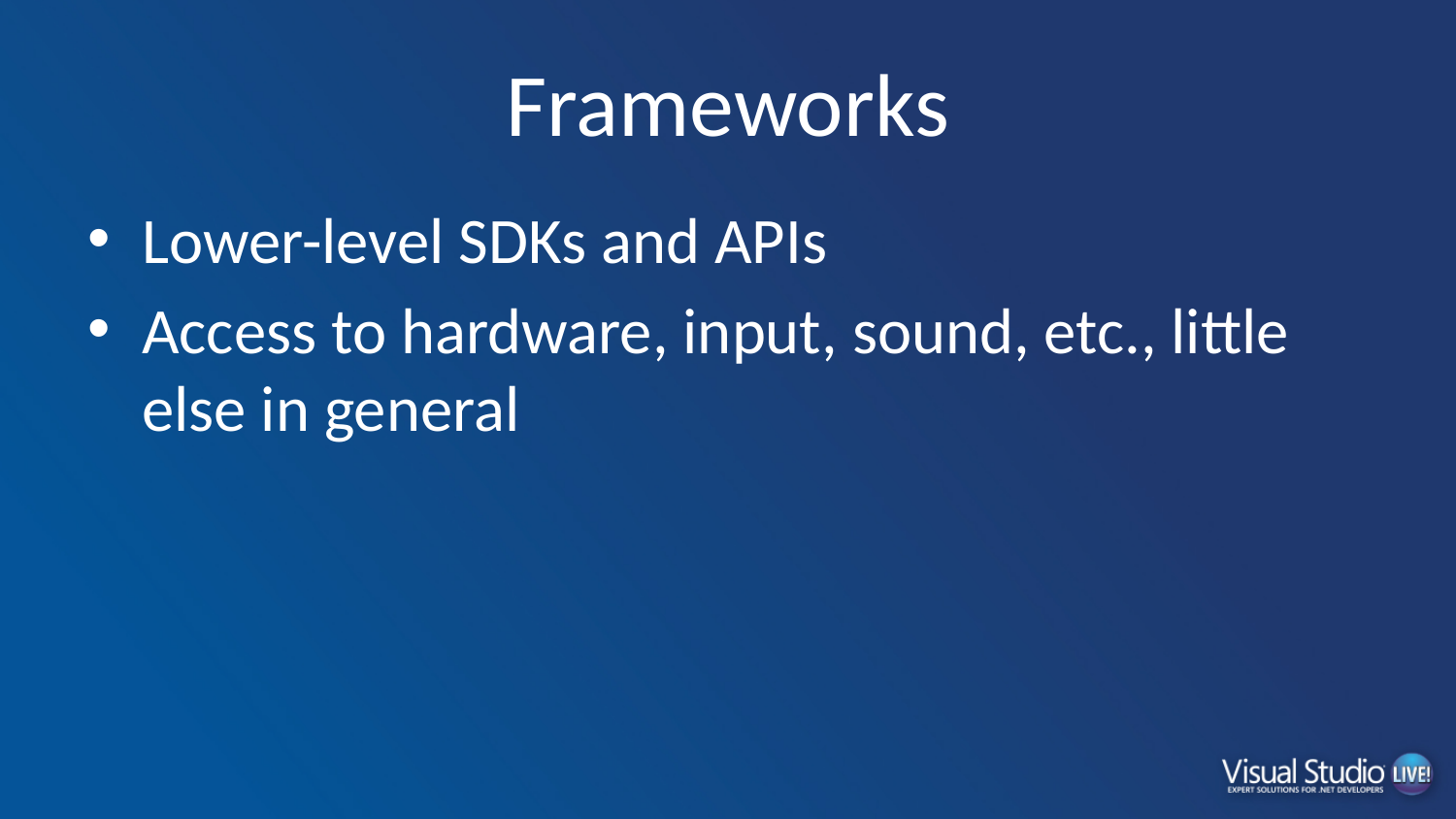

# Frameworks
Lower-level SDKs and APIs
Access to hardware, input, sound, etc., little else in general